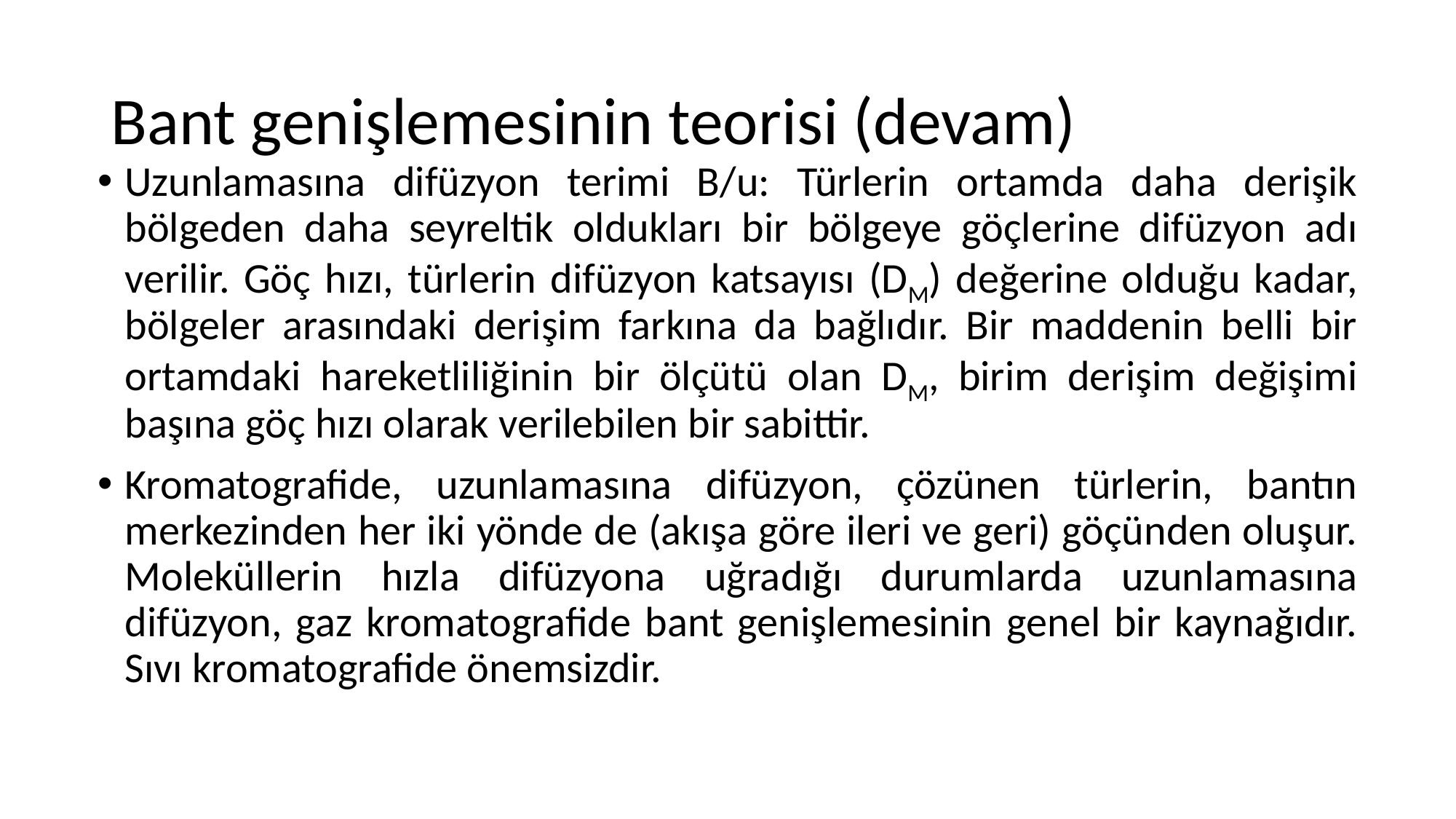

# Bant genişlemesinin teorisi (devam)
Uzunlamasına difüzyon terimi B/u: Türlerin ortamda daha derişik bölgeden daha seyreltik oldukları bir bölgeye göçlerine difüzyon adı verilir. Göç hızı, türlerin difüzyon katsayısı (DM) değerine olduğu kadar, bölgeler arasındaki derişim farkına da bağlıdır. Bir maddenin belli bir ortamdaki hareketliliğinin bir ölçütü olan DM, birim derişim değişimi başına göç hızı olarak verilebilen bir sabittir.
Kromatografide, uzunlamasına difüzyon, çözünen türlerin, bantın merkezinden her iki yönde de (akışa göre ileri ve geri) göçünden oluşur. Moleküllerin hızla difüzyona uğradığı durumlarda uzunlamasına difüzyon, gaz kromatografide bant genişlemesinin genel bir kaynağıdır. Sıvı kromatografide önemsizdir.